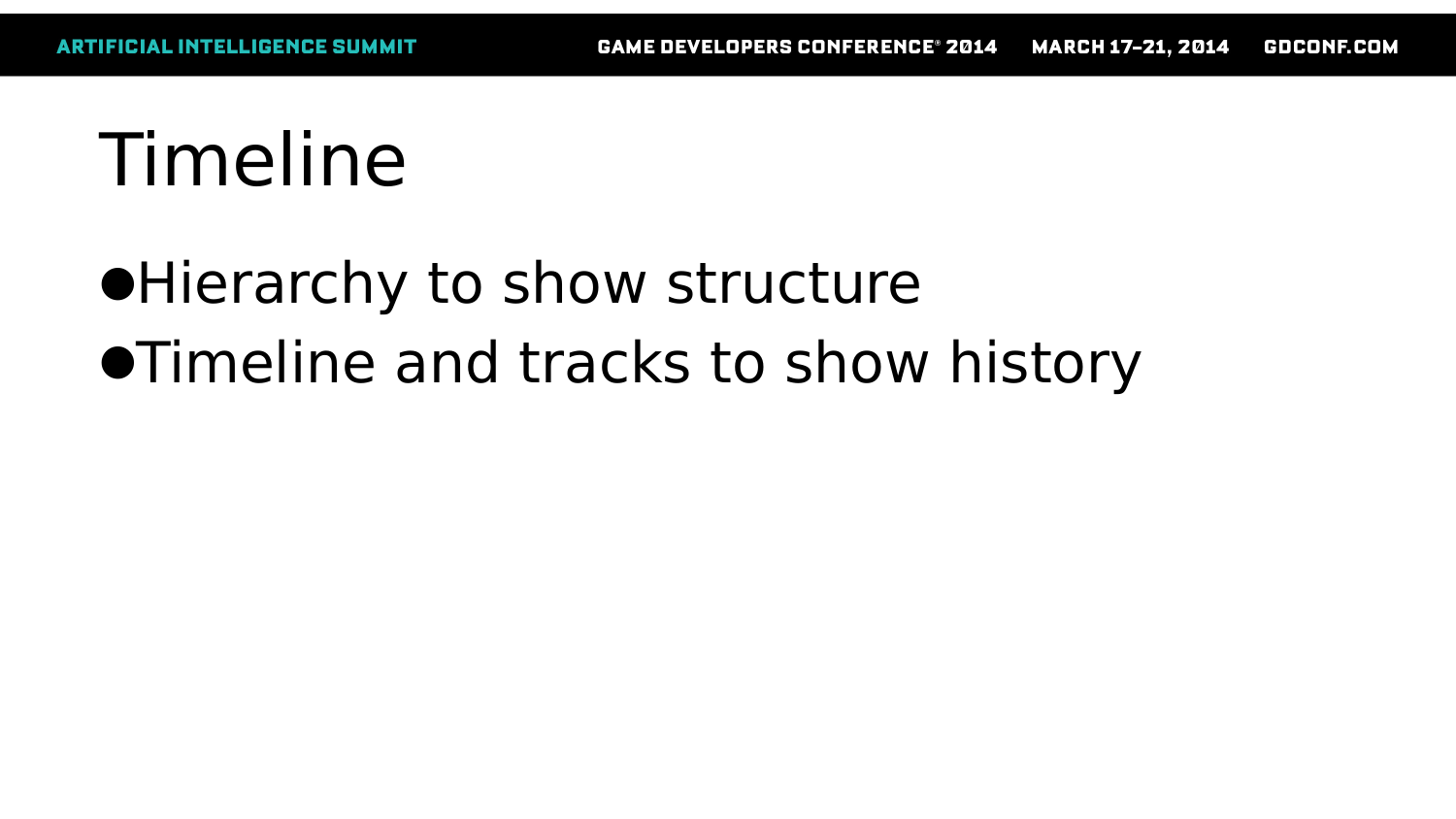

# Timeline
Hierarchy to show structure
Timeline and tracks to show history